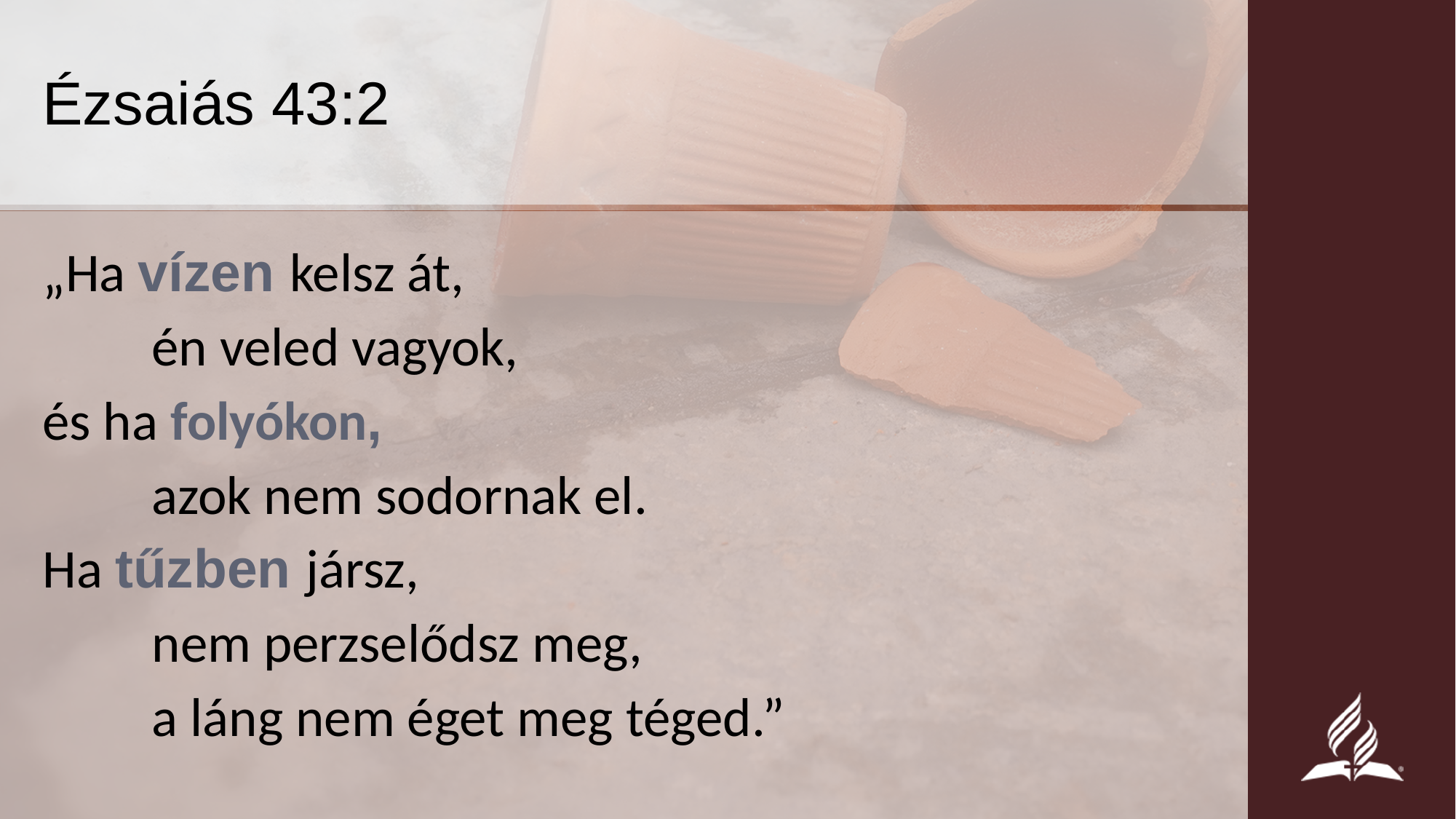

# Ézsaiás 43:2
„Ha vízen kelsz át,
	én veled vagyok,
és ha folyókon,
	azok nem sodornak el.
Ha tűzben jársz,
	nem perzselődsz meg,
	a láng nem éget meg téged.”